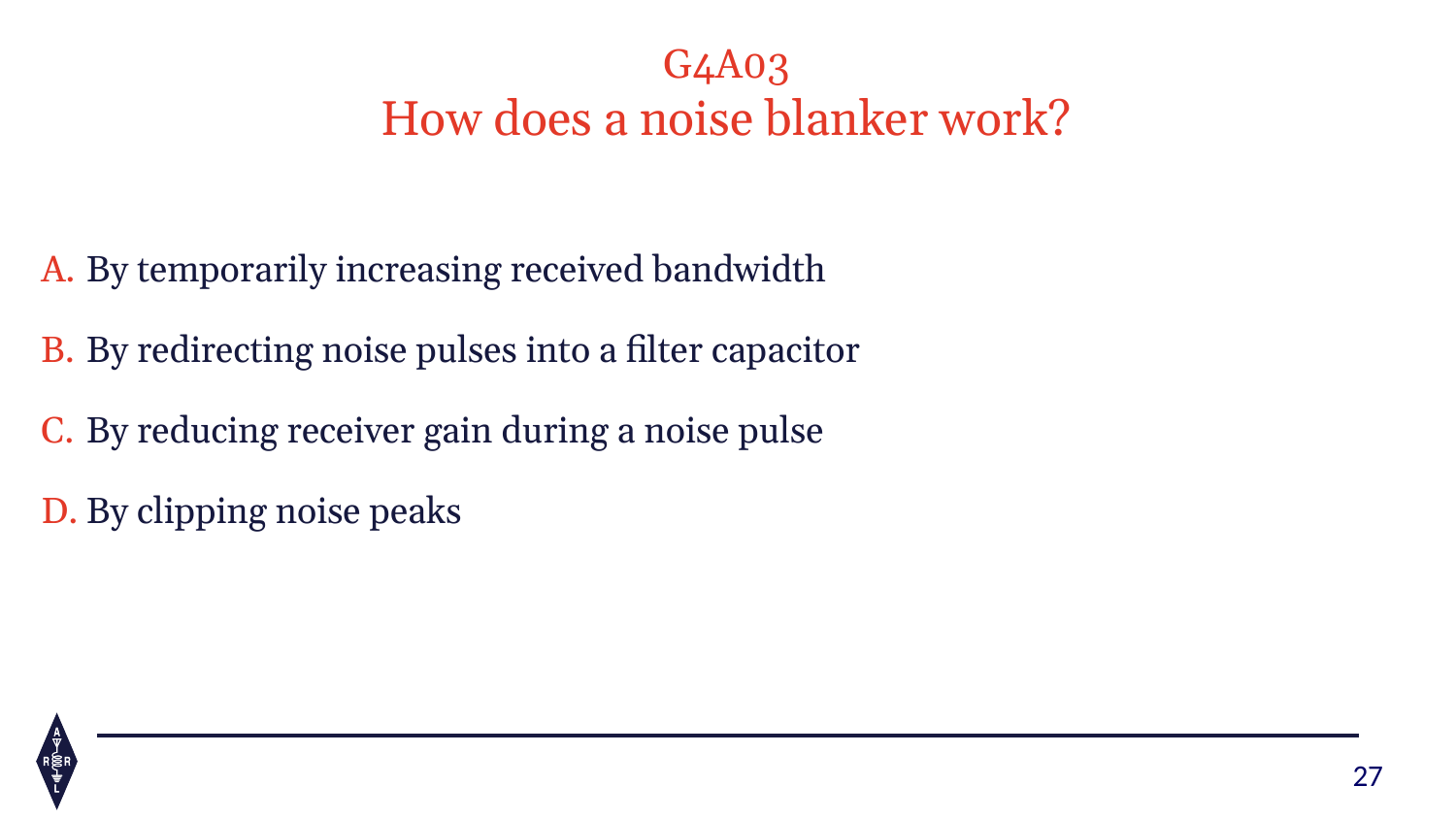

G4A03
How does a noise blanker work?
By temporarily increasing received bandwidth
By redirecting noise pulses into a filter capacitor
By reducing receiver gain during a noise pulse
By clipping noise peaks
27